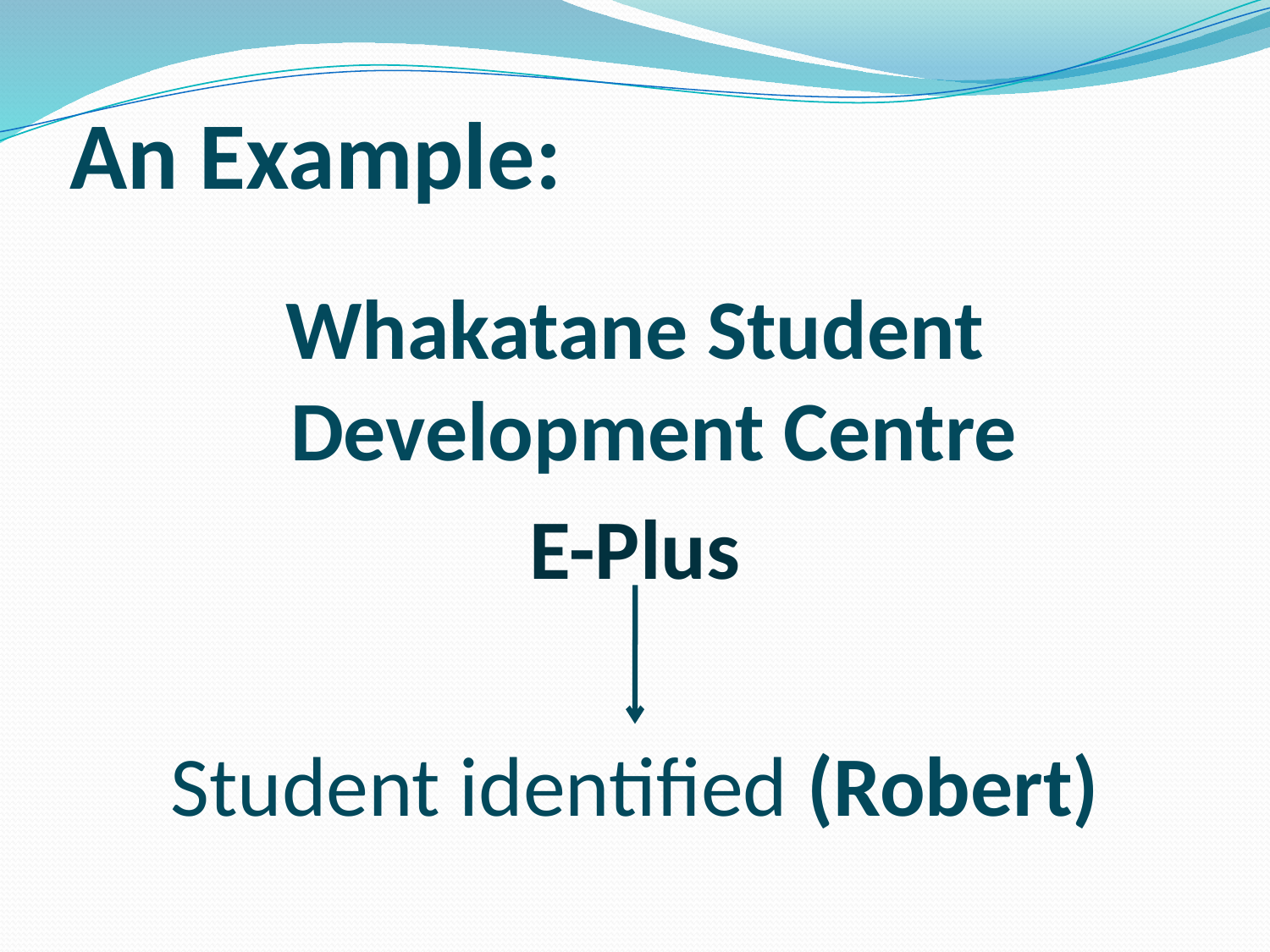

# An Example:
Whakatane Student Development Centre
E-Plus

Student identified (Robert)